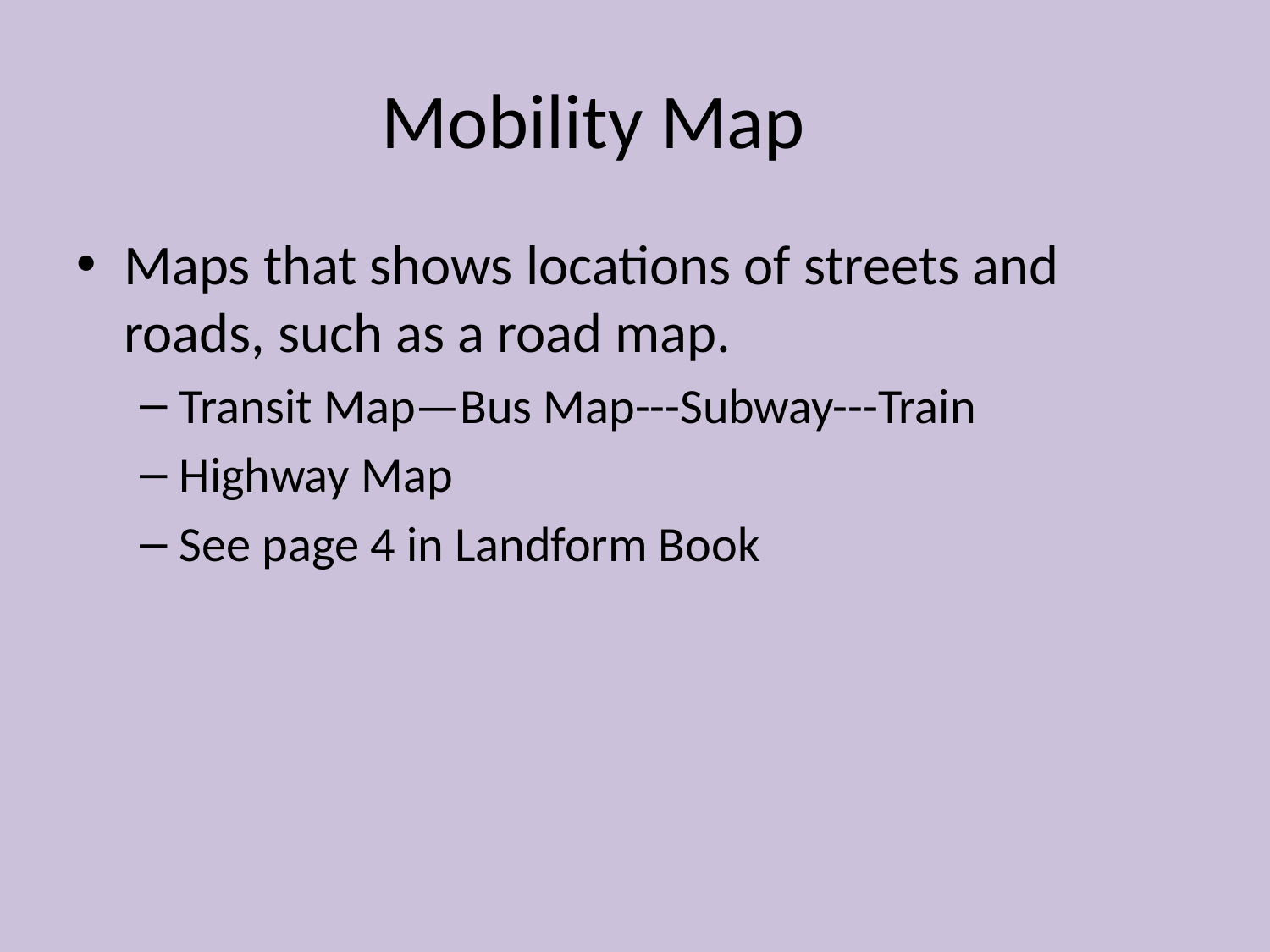

# Mobility Map
Maps that shows locations of streets and roads, such as a road map.
Transit Map—Bus Map---Subway---Train
Highway Map
See page 4 in Landform Book